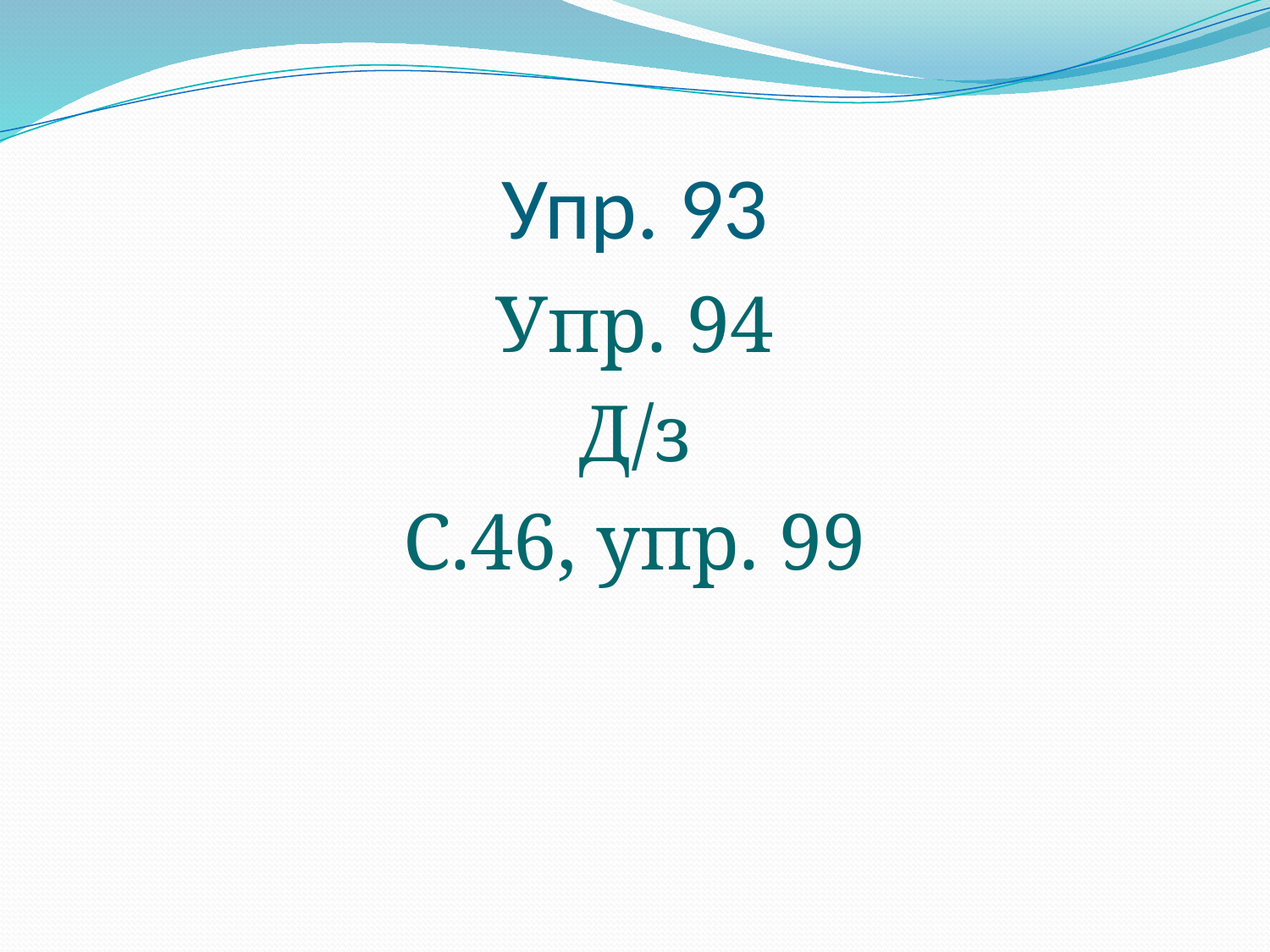

# Упр. 93
Упр. 94
Д/з
С.46, упр. 99